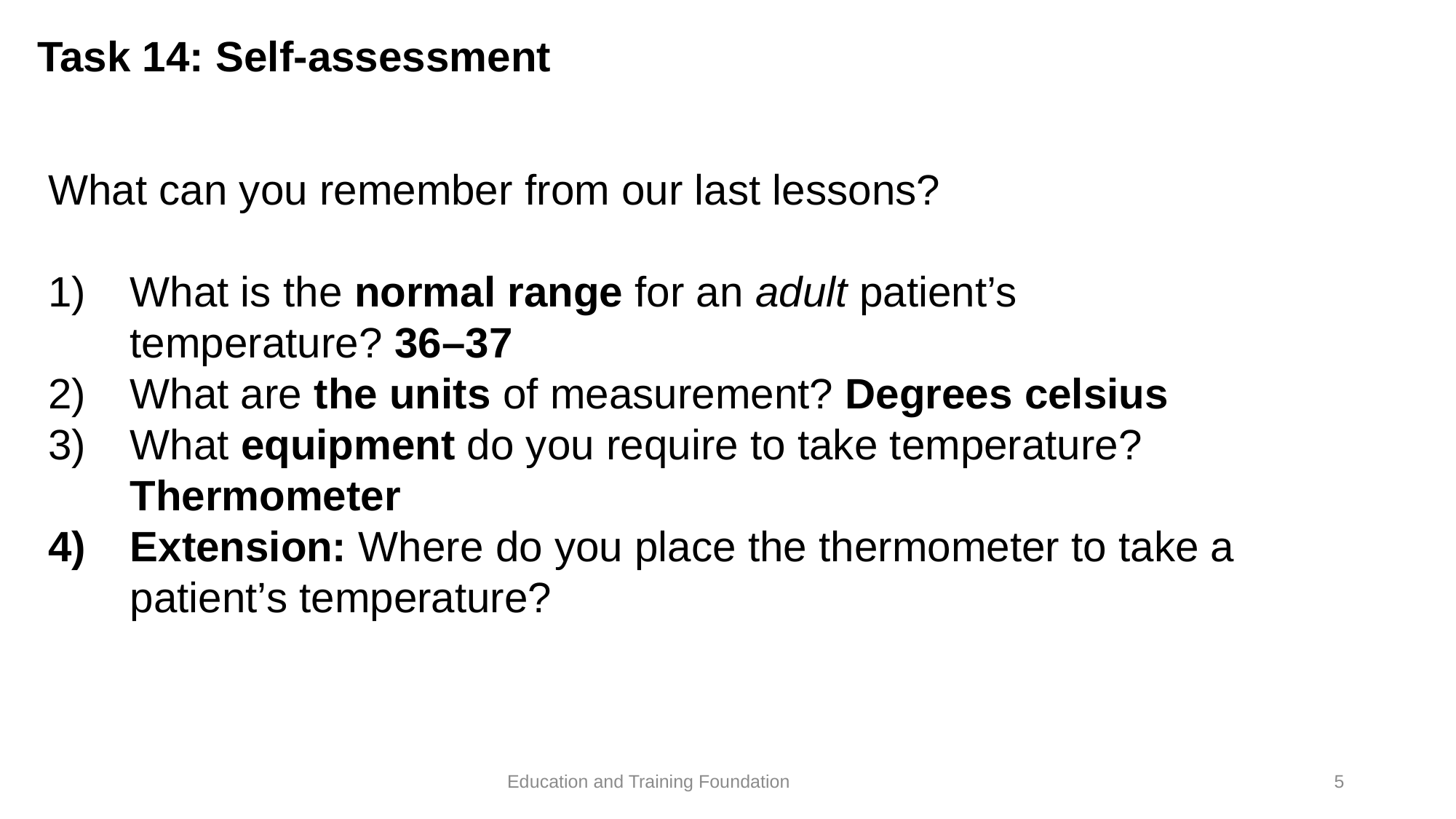

# Task 14: Self-assessment
What can you remember from our last lessons?

What is the normal range for an adult patient’s temperature? 36–37
What are the units of measurement? Degrees celsius
What equipment do you require to take temperature? Thermometer
Extension: Where do you place the thermometer to take a patient’s temperature?
5
Education and Training Foundation